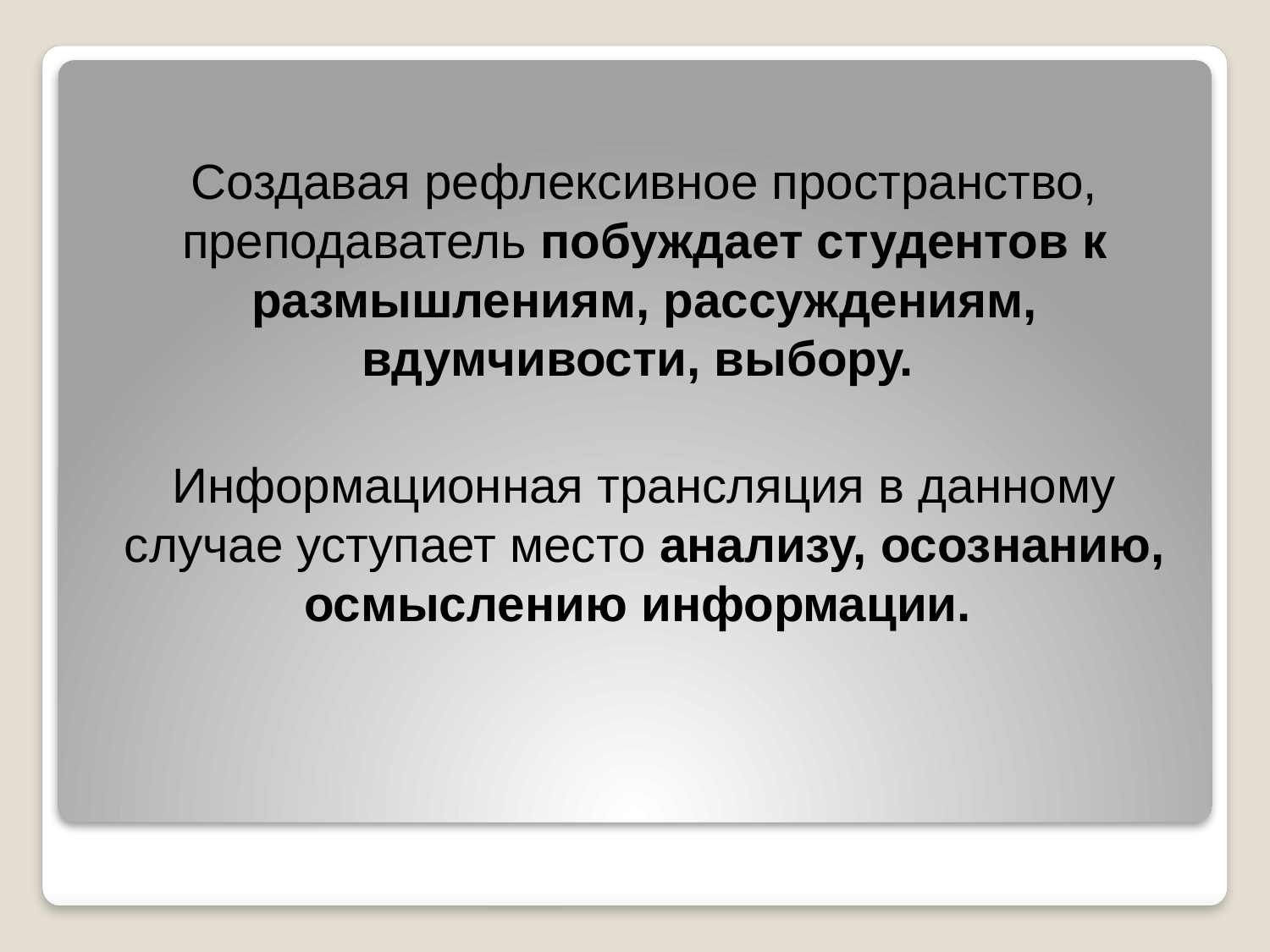

Создавая рефлексивное пространство, преподаватель побуждает студентов к размышлениям, рассуждениям, вдумчивости, выбору.

Информационная трансляция в данному случае уступает место анализу, осознанию, осмыслению информации.